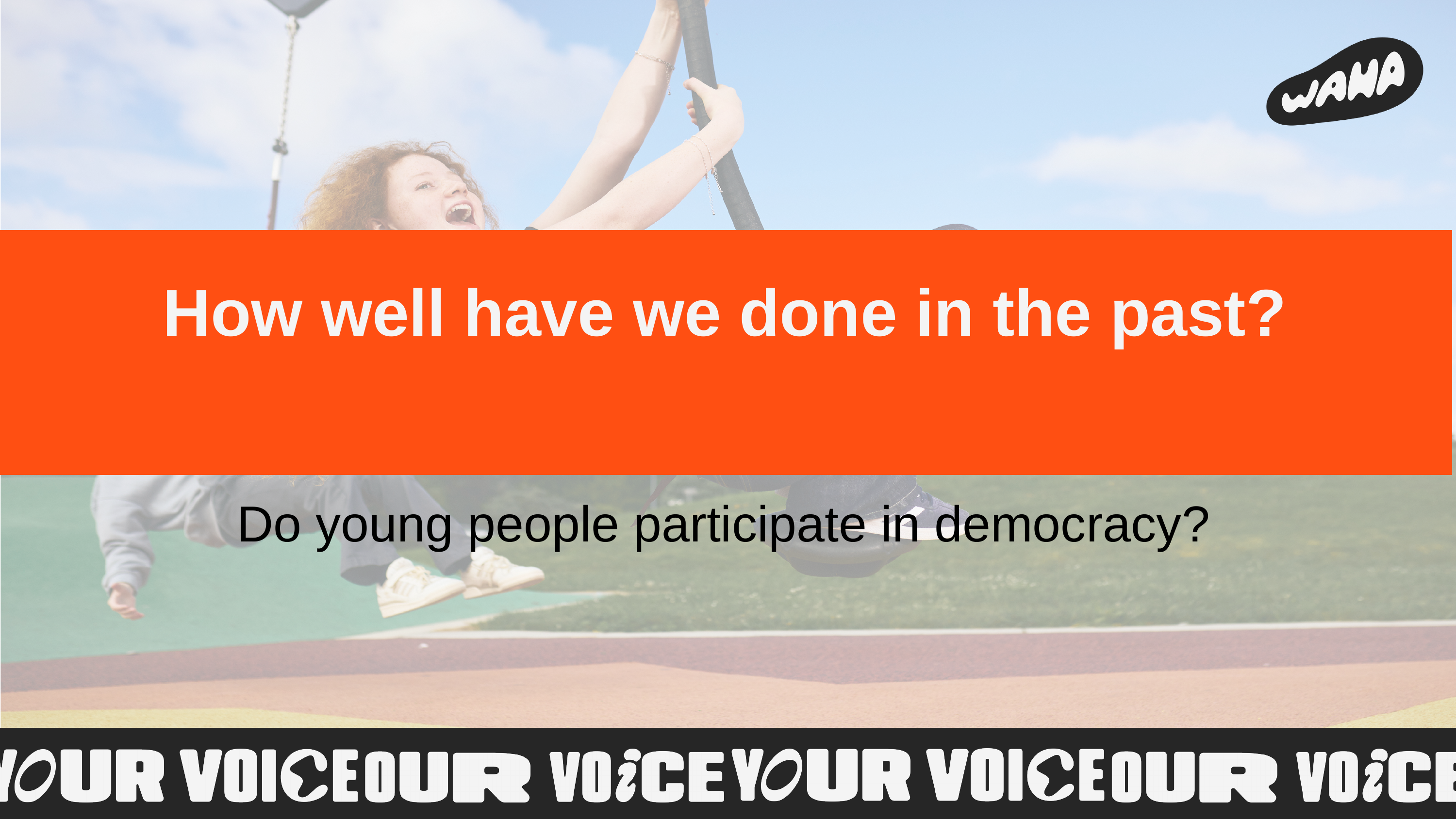

How well have we done in the past?
Do young people participate in democracy?